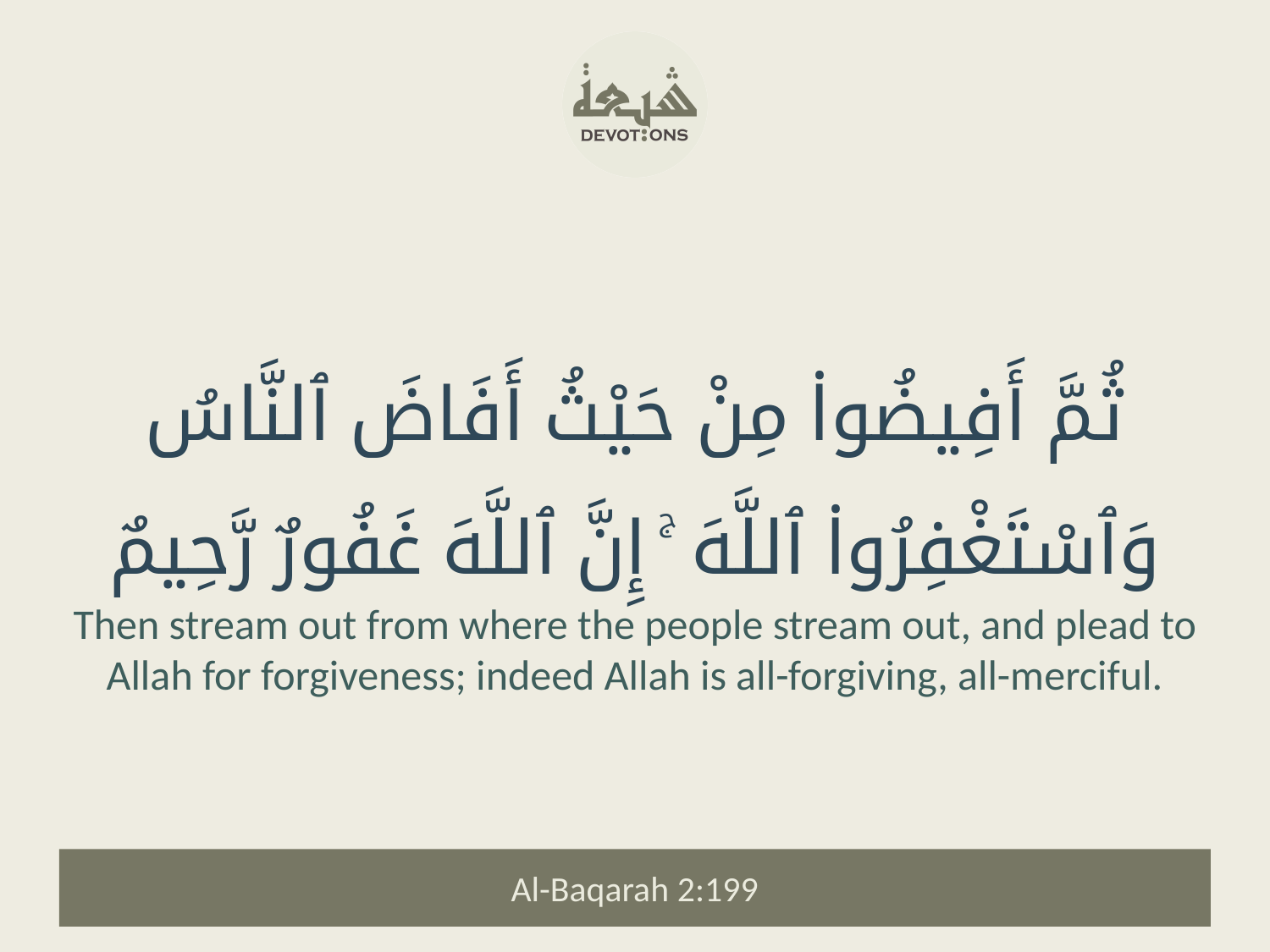

ثُمَّ أَفِيضُوا۟ مِنْ حَيْثُ أَفَاضَ ٱلنَّاسُ وَٱسْتَغْفِرُوا۟ ٱللَّهَ ۚ إِنَّ ٱللَّهَ غَفُورٌ رَّحِيمٌ
Then stream out from where the people stream out, and plead to Allah for forgiveness; indeed Allah is all-forgiving, all-merciful.
Al-Baqarah 2:199